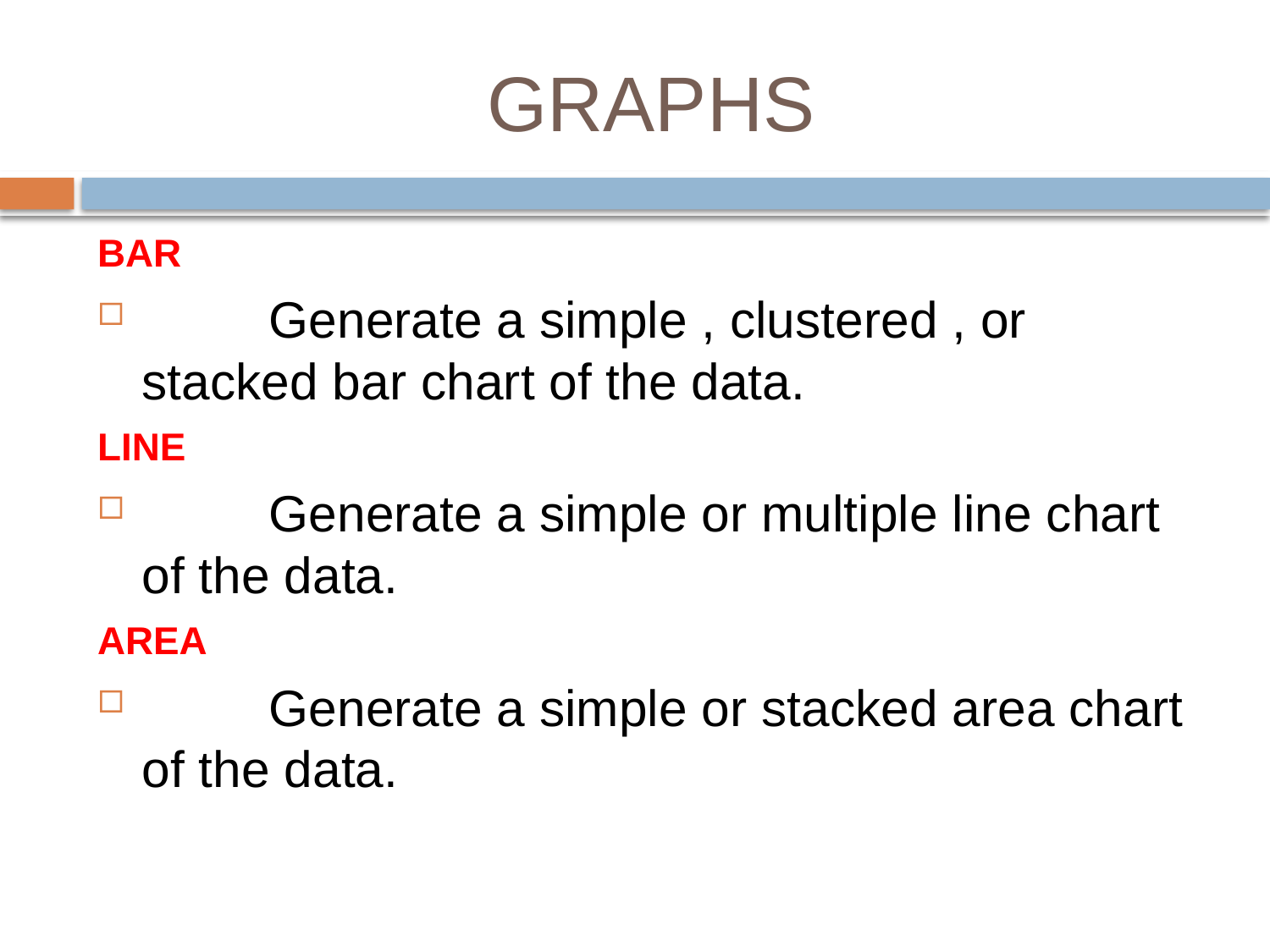

# GRAPHS
BAR
	Generate a simple , clustered , or stacked bar chart of the data.
LINE
	Generate a simple or multiple line chart of the data.
AREA
	Generate a simple or stacked area chart of the data.